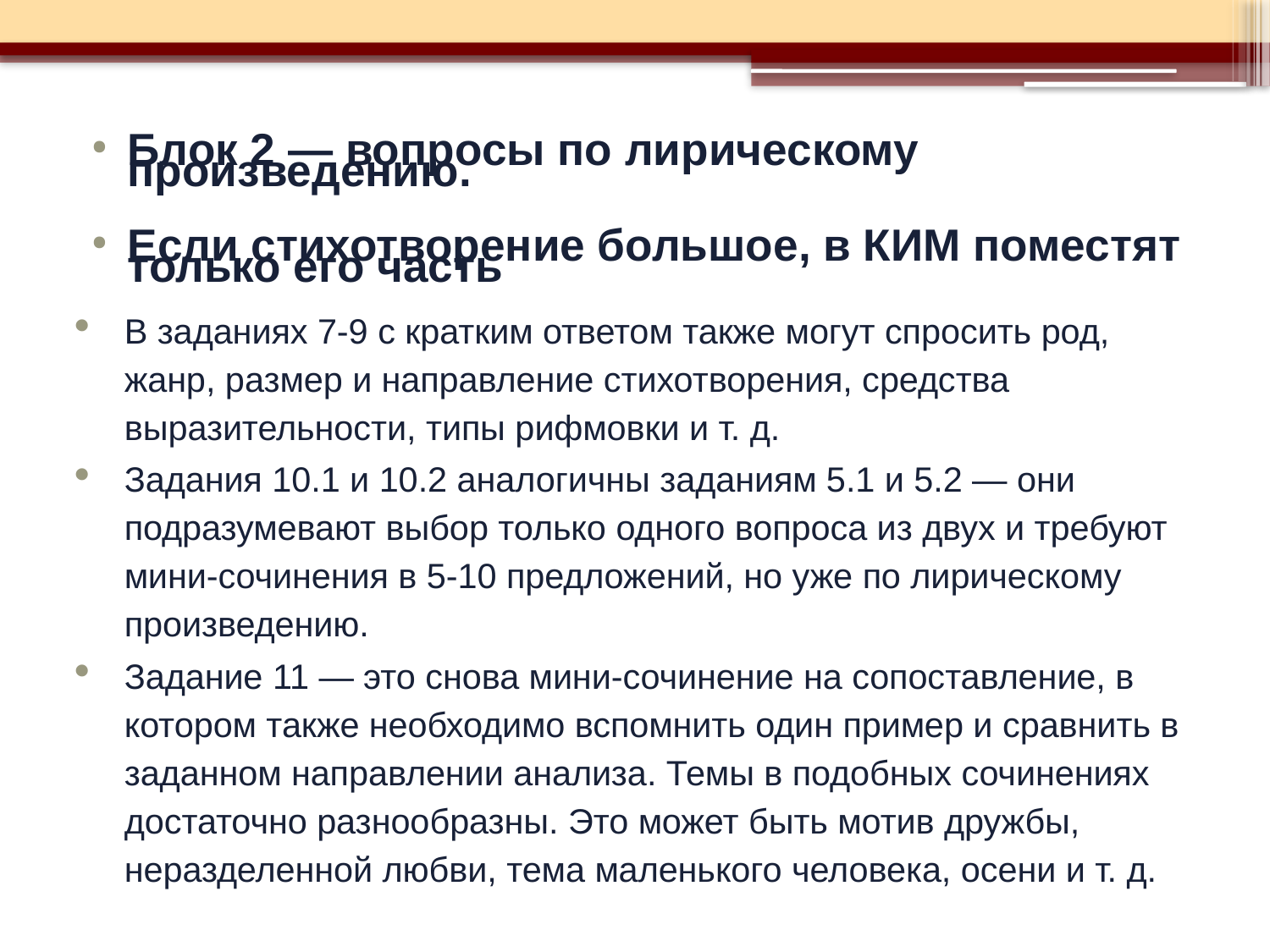

Блок 2 — вопросы по лирическому произведению.
Если стихотворение большое, в КИМ поместят только его часть
В заданиях 7-9 с кратким ответом также могут спросить род, жанр, размер и направление стихотворения, средства выразительности, типы рифмовки и т. д.
Задания 10.1 и 10.2 аналогичны заданиям 5.1 и 5.2 — они подразумевают выбор только одного вопроса из двух и требуют мини-сочинения в 5-10 предложений, но уже по лирическому произведению.
Задание 11 — это снова мини-сочинение на сопоставление, в котором также необходимо вспомнить один пример и сравнить в заданном направлении анализа. Темы в подобных сочинениях достаточно разнообразны. Это может быть мотив дружбы, неразделенной любви, тема маленького человека, осени и т. д.